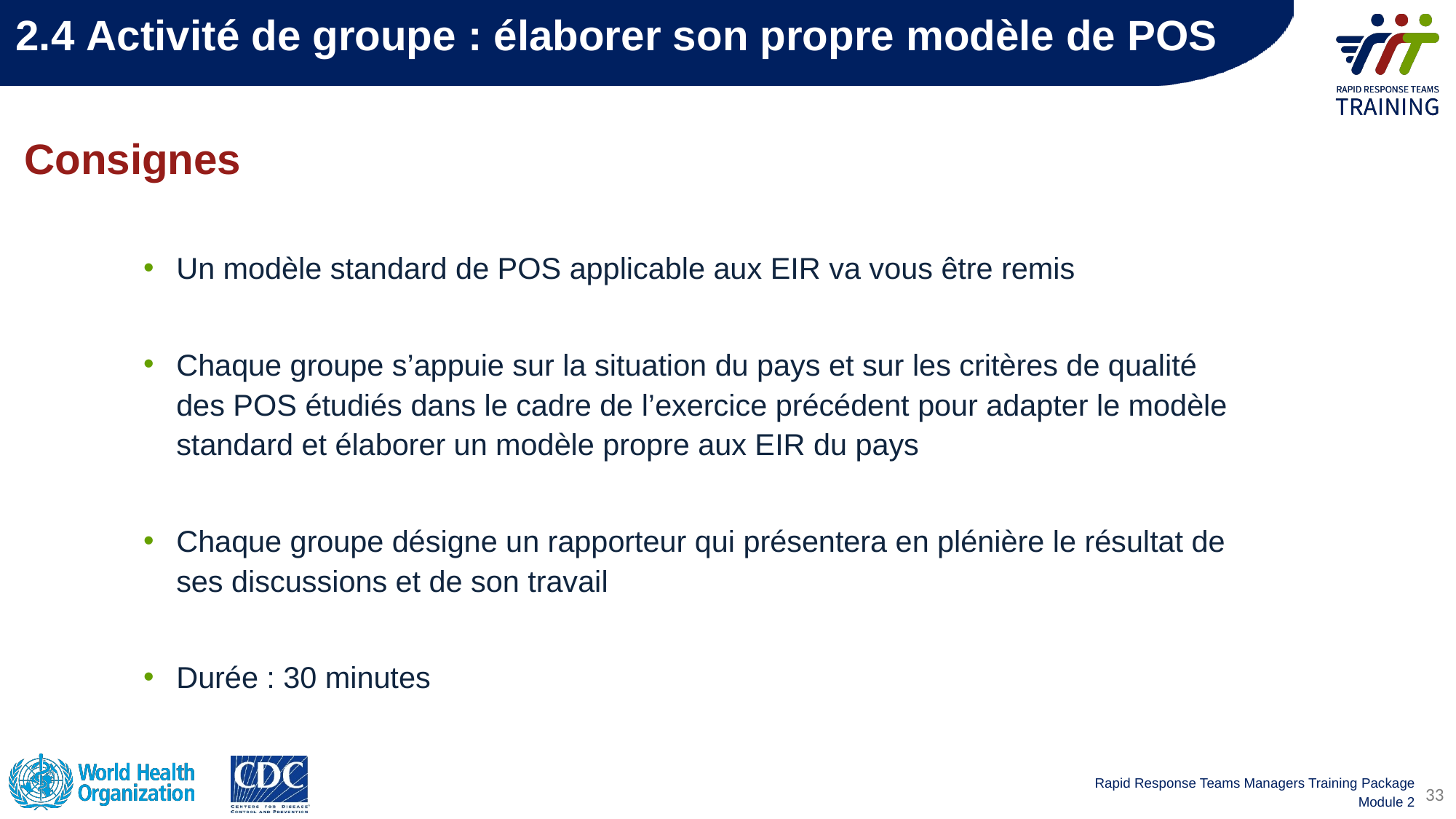

2.4 Activité de groupe : élaborer son propre modèle de POS
# Consignes
Un modèle standard de POS applicable aux EIR va vous être remis

​Chaque groupe s’appuie sur la situation du pays et sur les critères de qualité des POS étudiés dans le cadre de l’exercice précédent pour adapter le modèle standard et élaborer un modèle propre aux EIR du pays

Chaque groupe désigne un rapporteur qui présentera en plénière le résultat de ses discussions et de son travail

Durée : 30 minutes
33